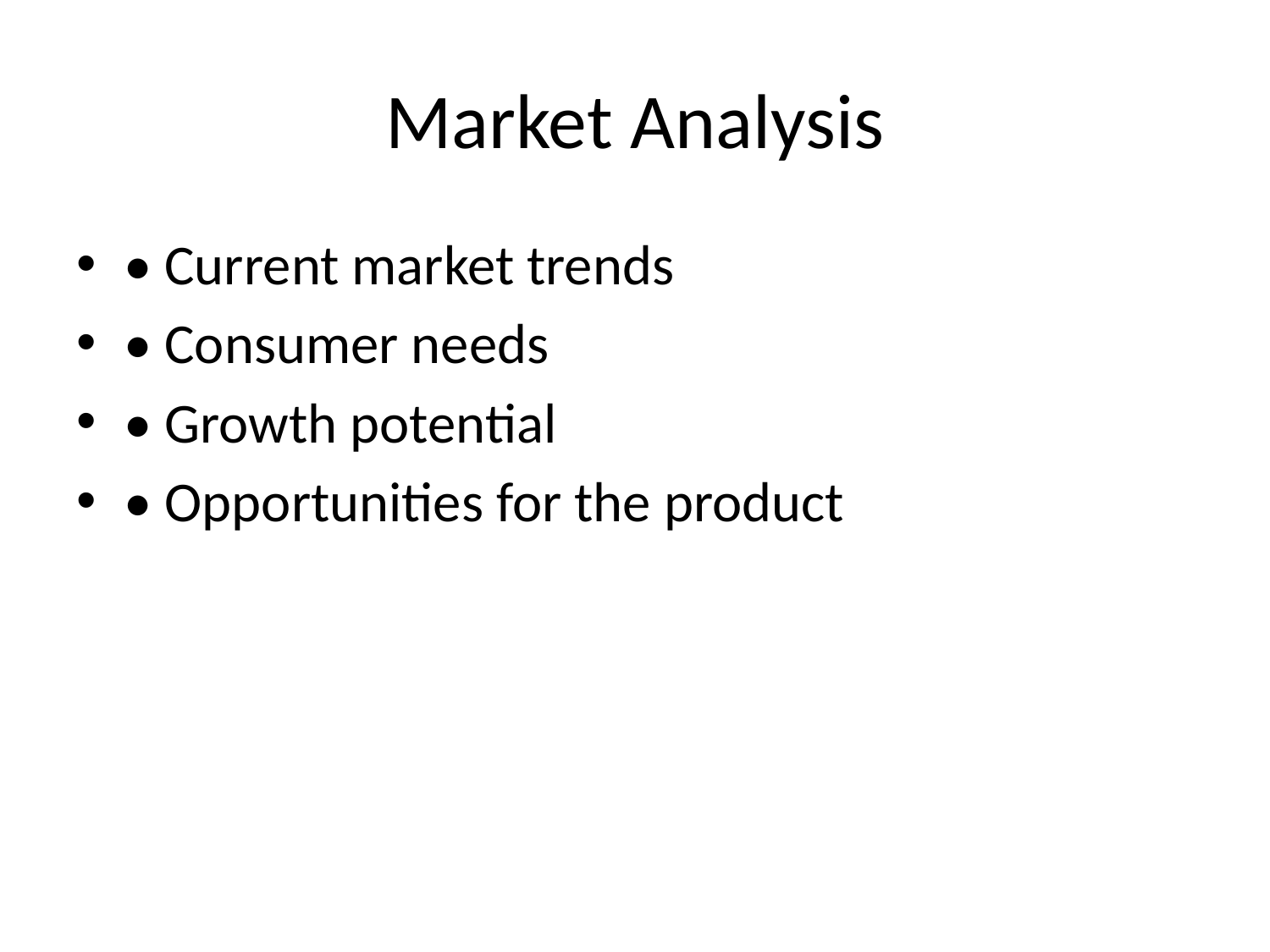

# Market Analysis
• Current market trends
• Consumer needs
• Growth potential
• Opportunities for the product